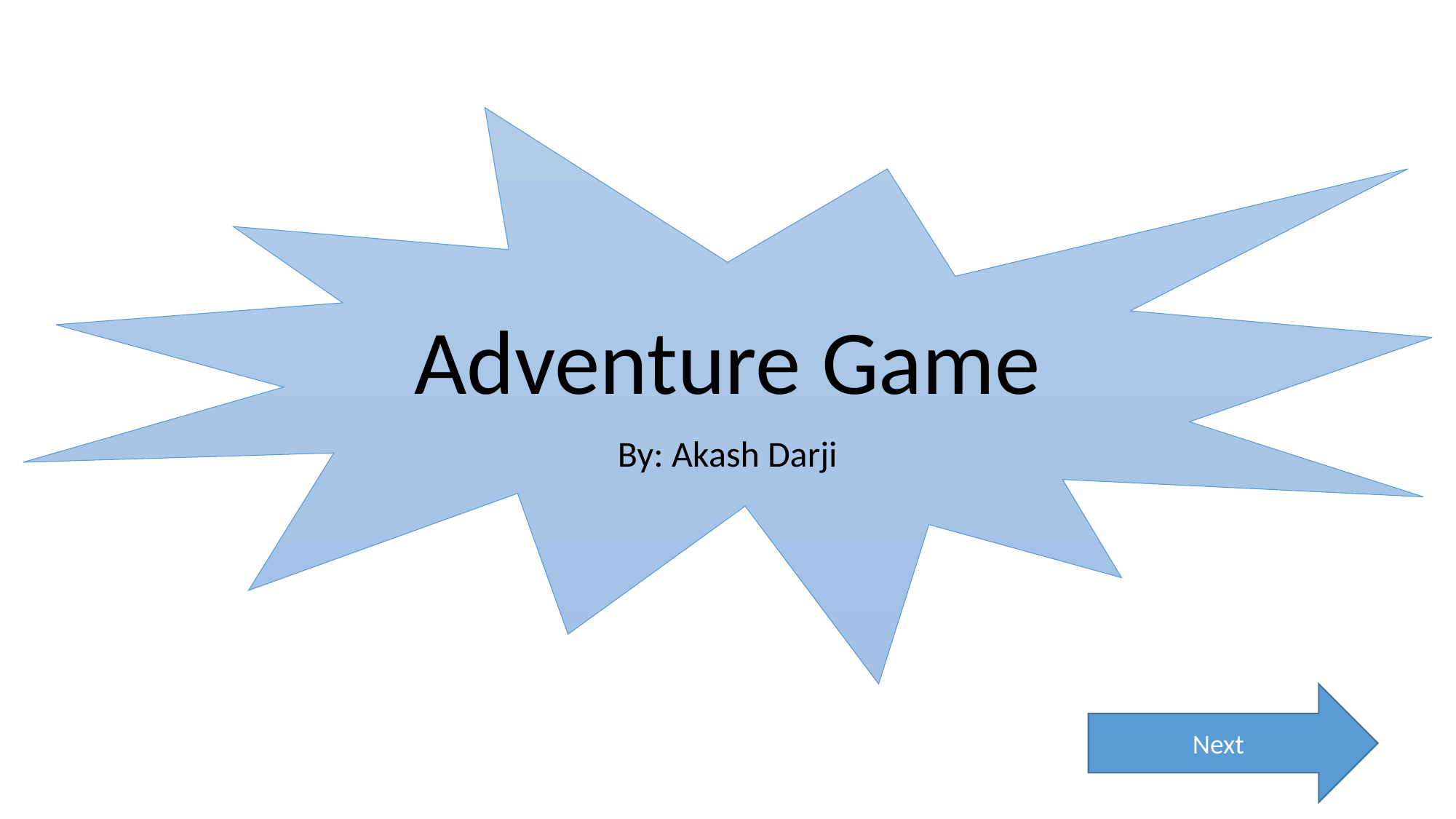

# Adventure Game
By: Akash Darji
Next